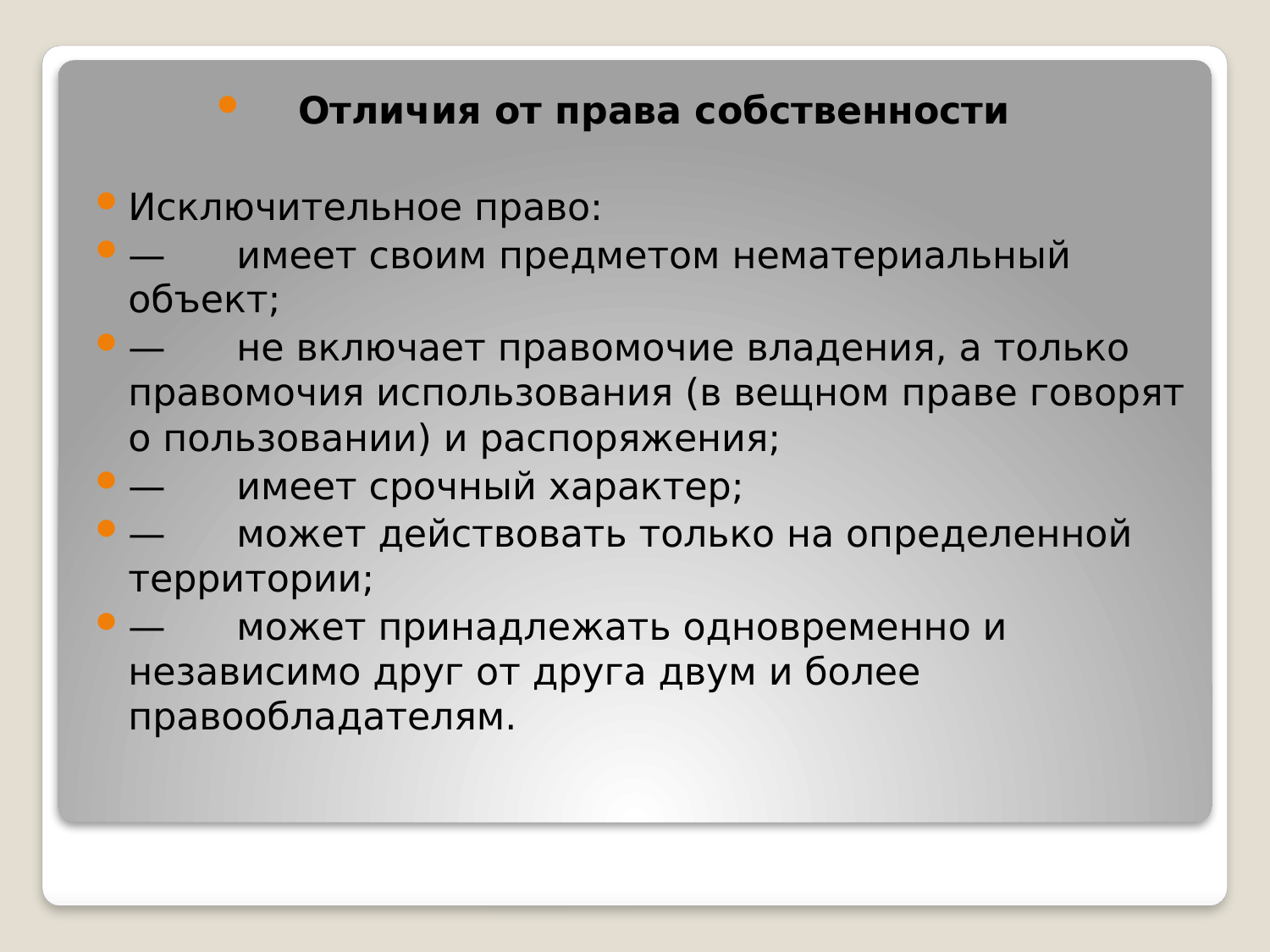

Отличия от права собственности

Исключительное право:
—	 имеет своим предметом нематериальный объект;
—	 не включает правомочие владения, а только правомочия использования (в вещном праве говорят о пользовании) и распоряжения;
—	 имеет срочный характер;
—	 может действовать только на определенной территории;
—	 может принадлежать одновременно и независимо друг от друга двум и более правообладателям.
#